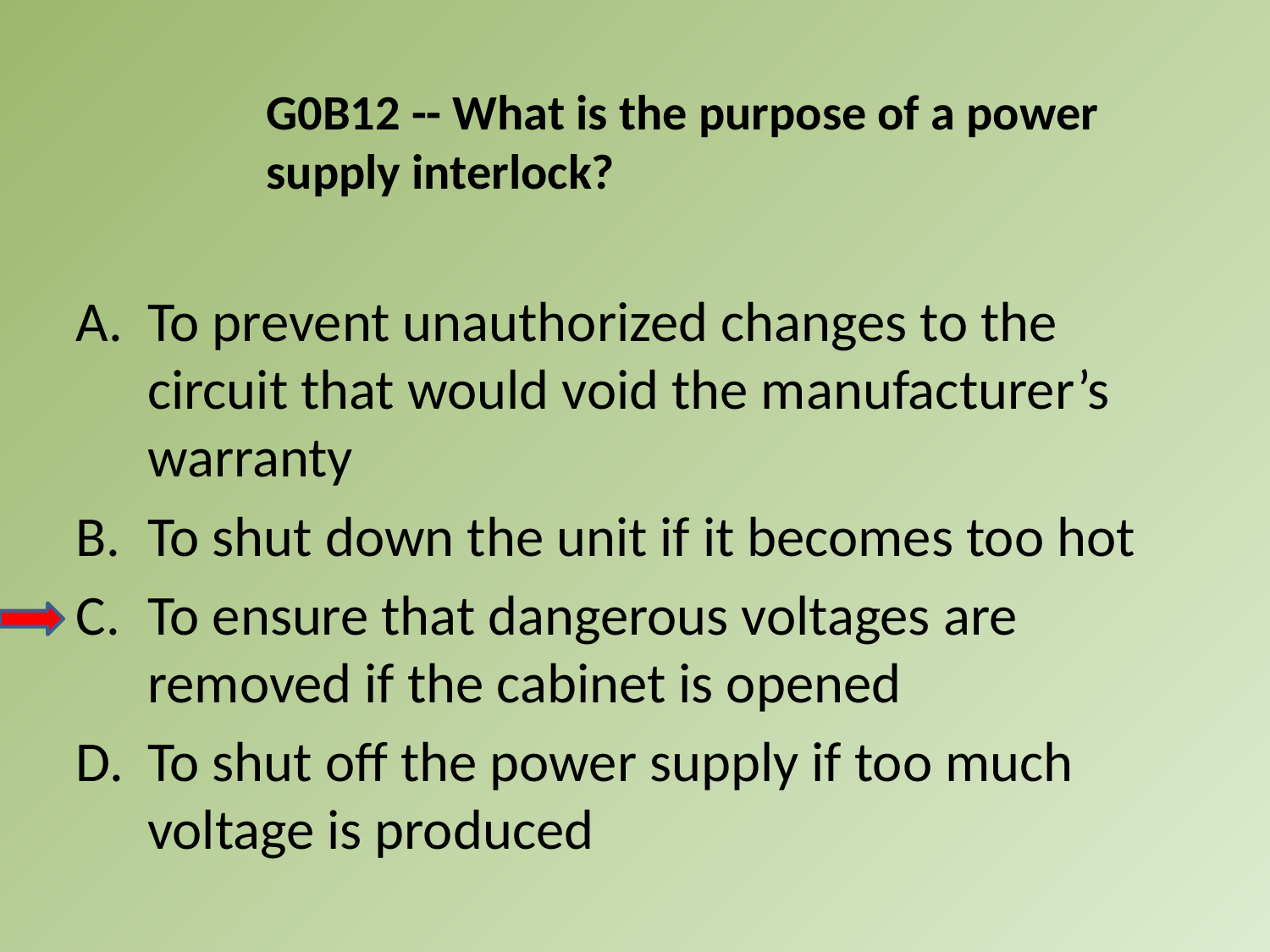

G0B12 -- What is the purpose of a power supply interlock?
To prevent unauthorized changes to the circuit that would void the manufacturer’s warranty
To shut down the unit if it becomes too hot
To ensure that dangerous voltages are removed if the cabinet is opened
To shut off the power supply if too much voltage is produced